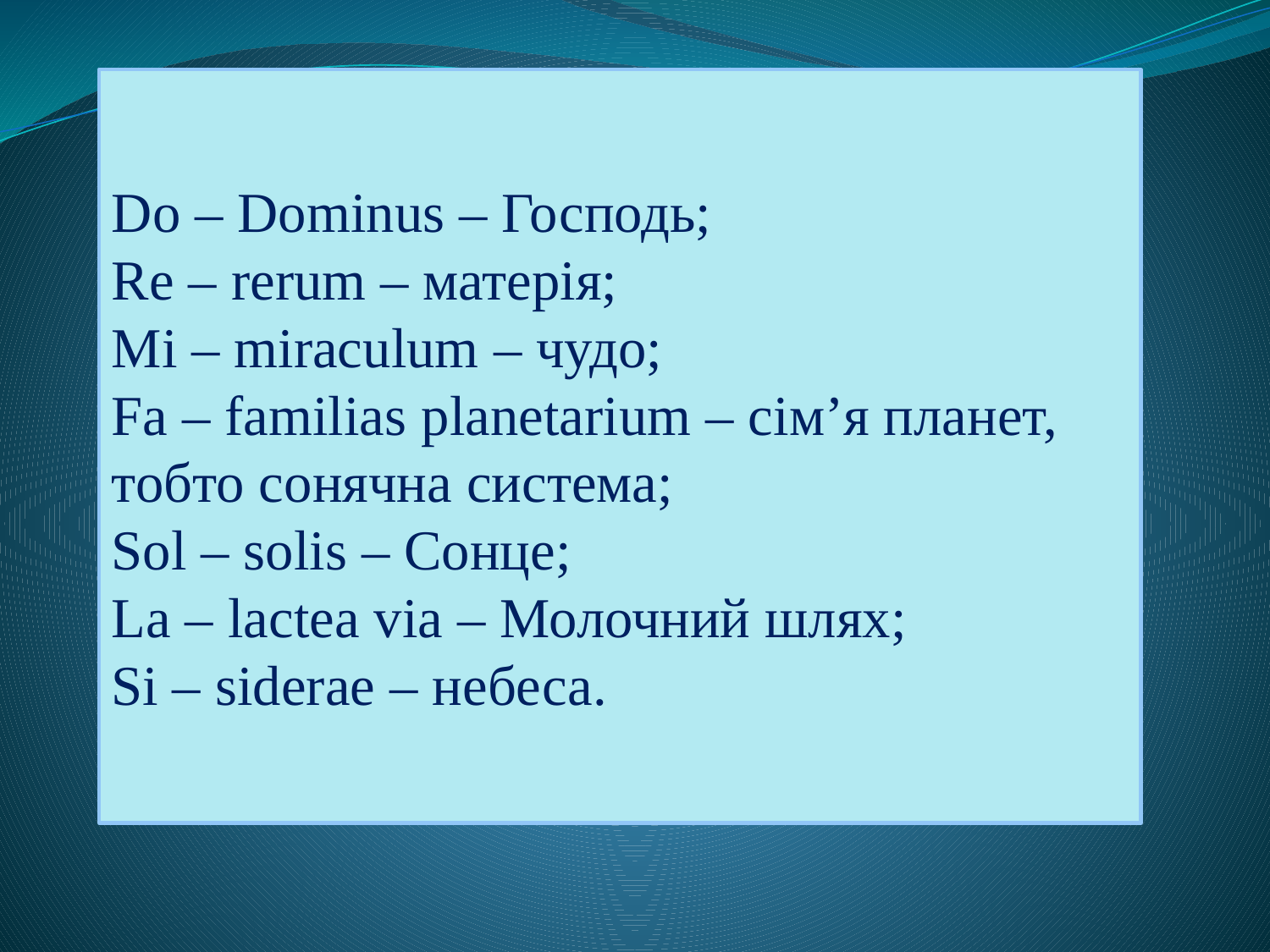

Do – Dominus – Господь;
Re – rerum – матерія;
Mi – miraculum – чудо;
Fa – familias рlanetarium – сім’я планет, тобто сонячна система;
Sol – solis – Сонце;
La – lactea via – Молочний шлях;
Si – siderae – небеса.